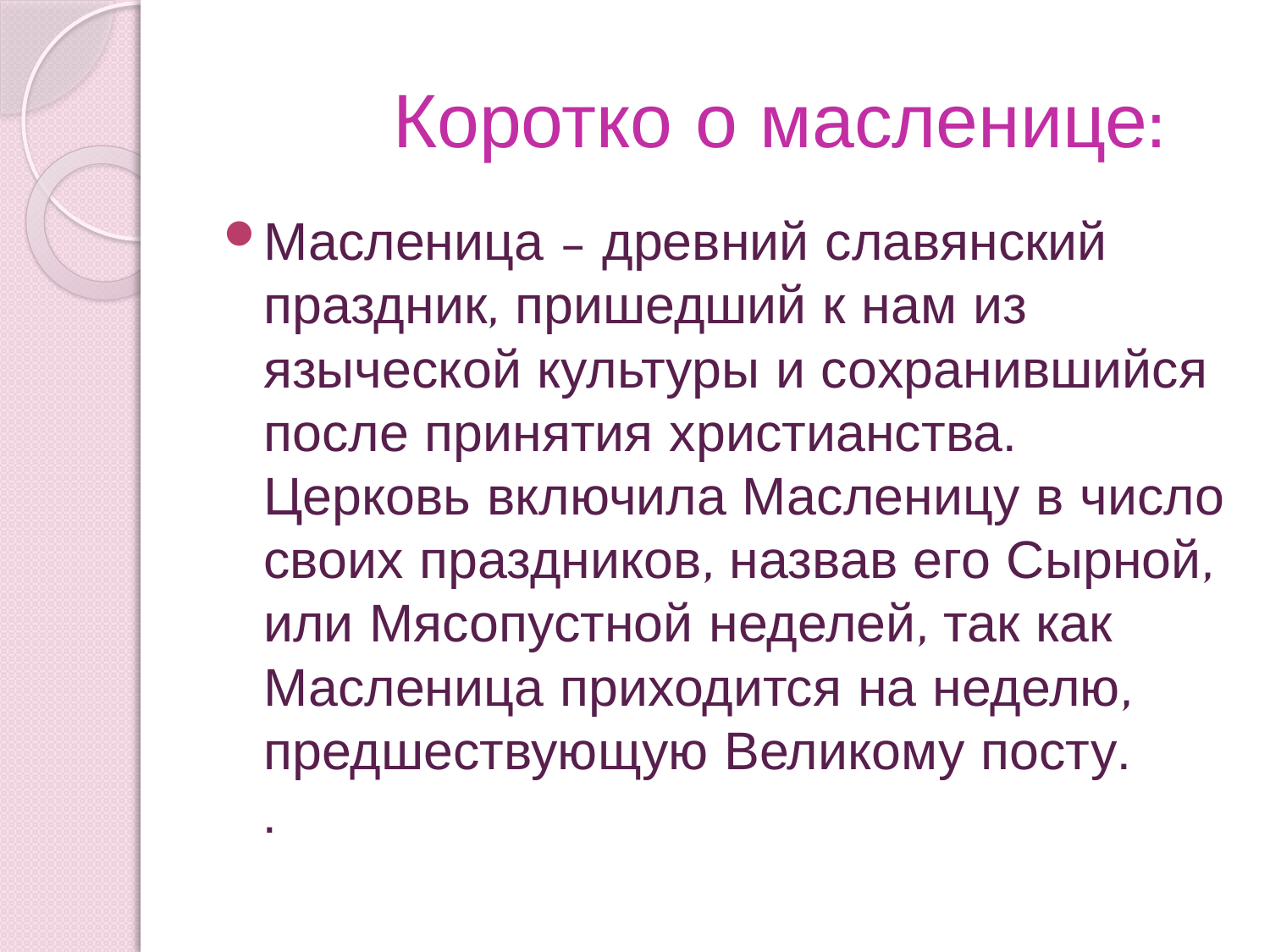

# Коротко о масленице:
Масленица – древний славянский праздник, пришедший к нам из языческой культуры и сохранившийся  после принятия христианства. Церковь включила Масленицу в число своих праздников, назвав его Сырной, или Мясопустной неделей, так как  Масленица приходится на неделю, предшествующую Великому посту.
.